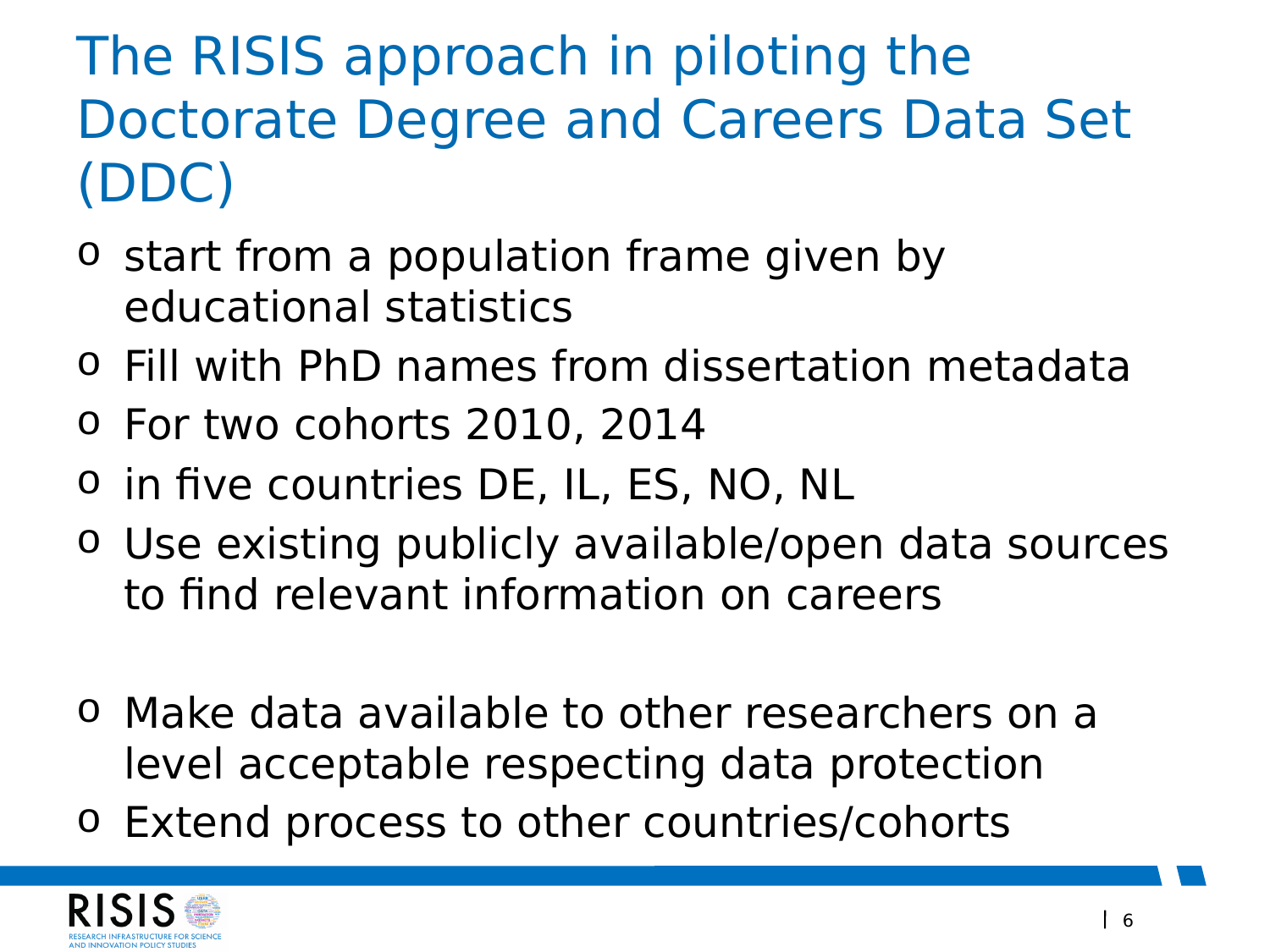

# The RISIS approach in piloting the Doctorate Degree and Careers Data Set (DDC)
start from a population frame given by educational statistics
Fill with PhD names from dissertation metadata
For two cohorts 2010, 2014
in five countries DE, IL, ES, NO, NL
Use existing publicly available/open data sources to find relevant information on careers

Make data available to other researchers on a level acceptable respecting data protection
Extend process to other countries/cohorts